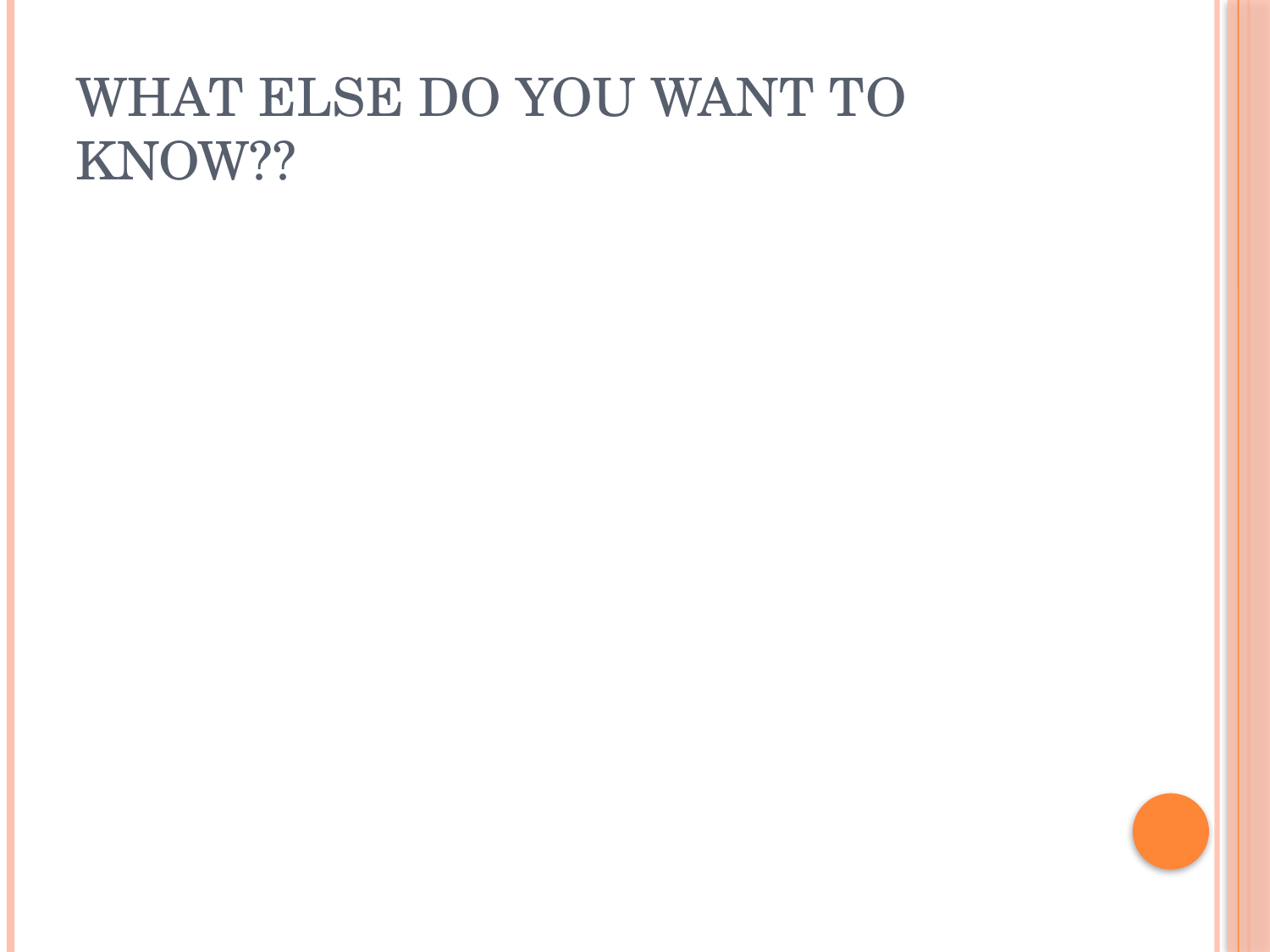

# What Else Do You Want to Know??